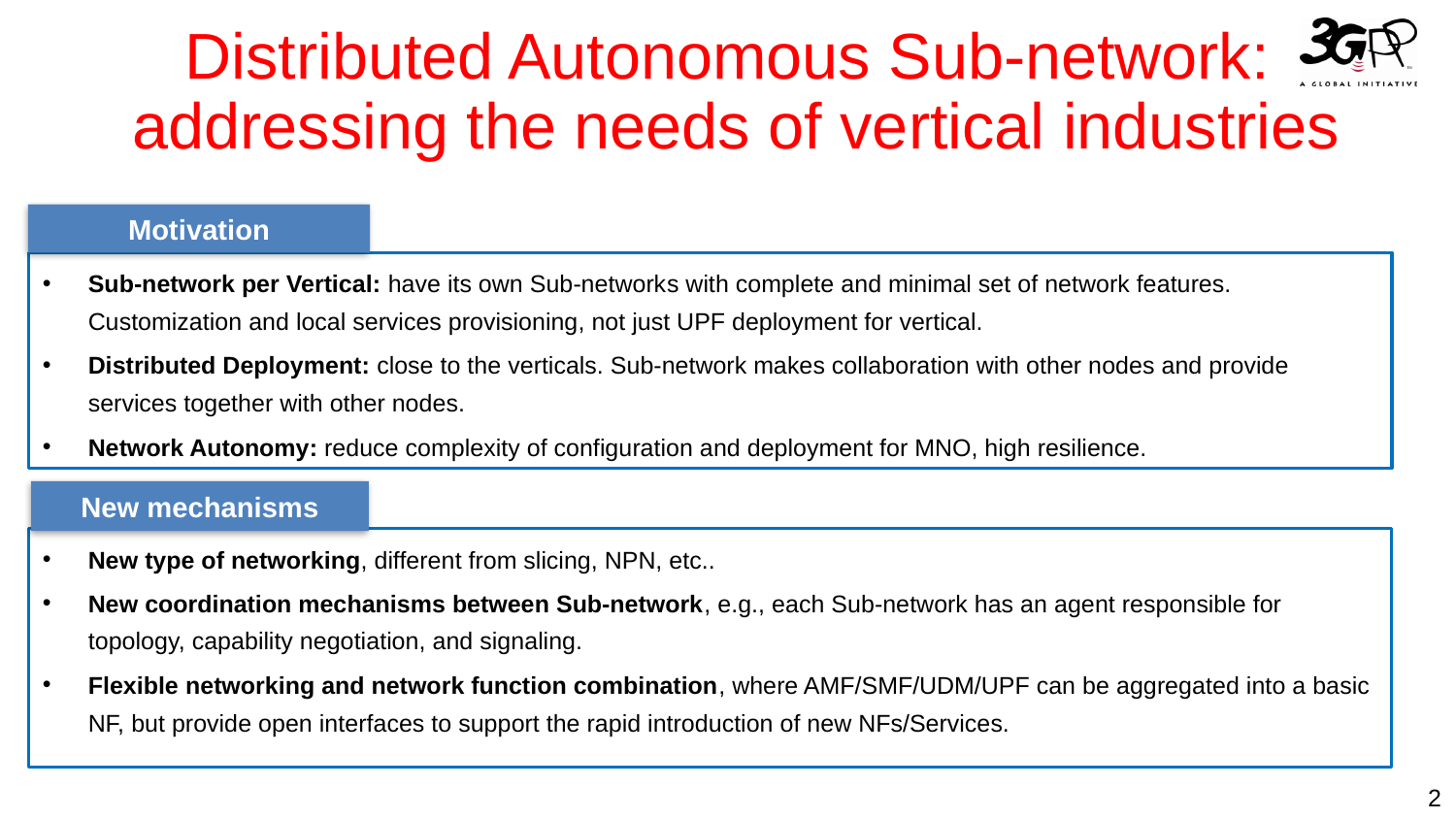

# Distributed Autonomous Sub-network: addressing the needs of vertical industries
Motivation
Sub-network per Vertical: have its own Sub-networks with complete and minimal set of network features. Customization and local services provisioning, not just UPF deployment for vertical.
Distributed Deployment: close to the verticals. Sub-network makes collaboration with other nodes and provide services together with other nodes.
Network Autonomy: reduce complexity of configuration and deployment for MNO, high resilience.
New mechanisms
New type of networking, different from slicing, NPN, etc..
New coordination mechanisms between Sub-network, e.g., each Sub-network has an agent responsible for topology, capability negotiation, and signaling.
Flexible networking and network function combination, where AMF/SMF/UDM/UPF can be aggregated into a basic NF, but provide open interfaces to support the rapid introduction of new NFs/Services.